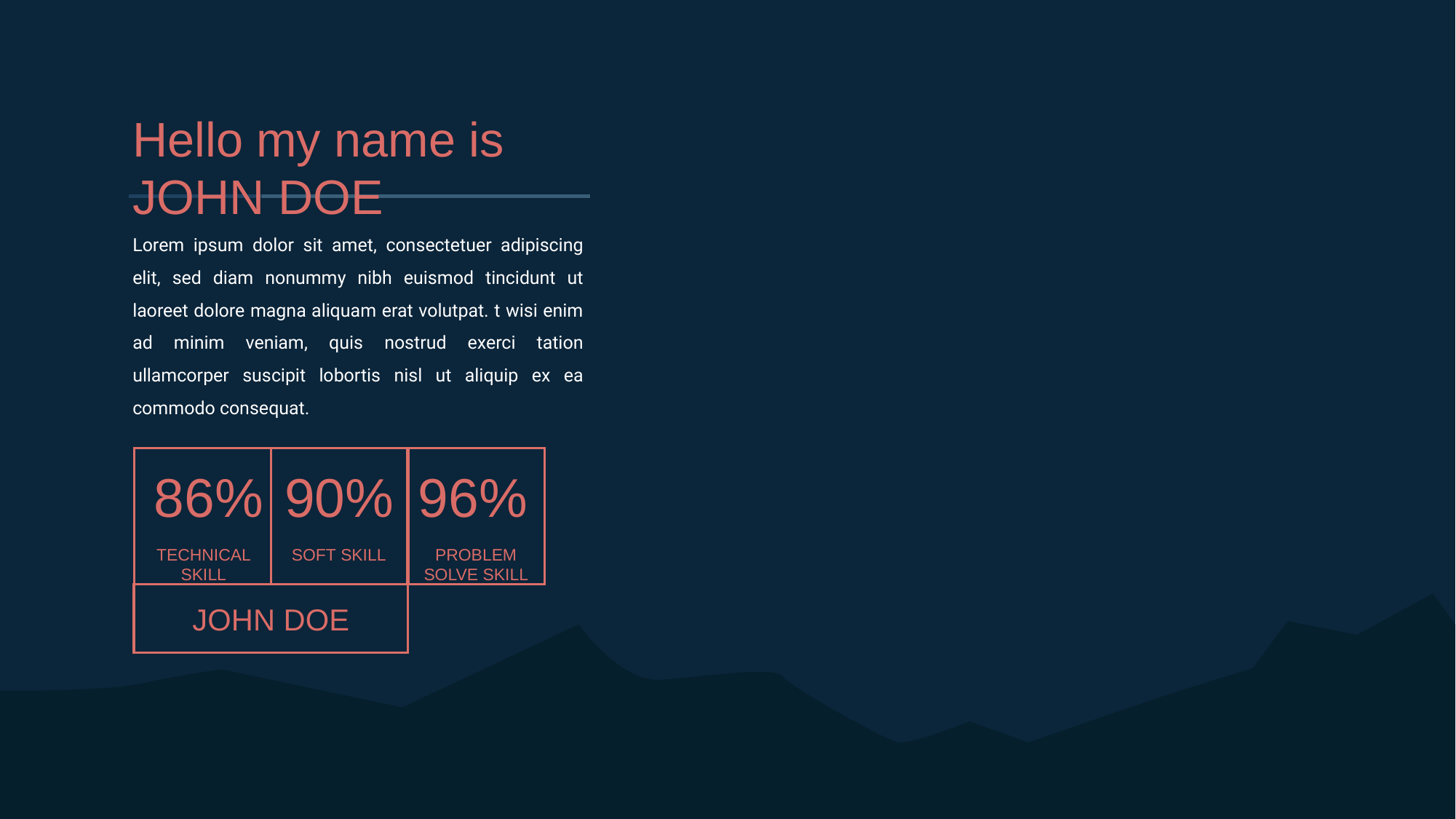

Hello my name is JOHN DOE

Lorem ipsum dolor sit amet, consectetuer adipiscing elit, sed diam nonummy nibh euismod tincidunt ut laoreet dolore magna aliquam erat volutpat. t wisi enim ad minim veniam, quis nostrud exerci tation ullamcorper suscipit lobortis nisl ut aliquip ex ea commodo consequat.

86%
90%
96%
TECHNICAL SKILL
SOFT SKILL
PROBLEM SOLVE SKILL

JOHN DOE